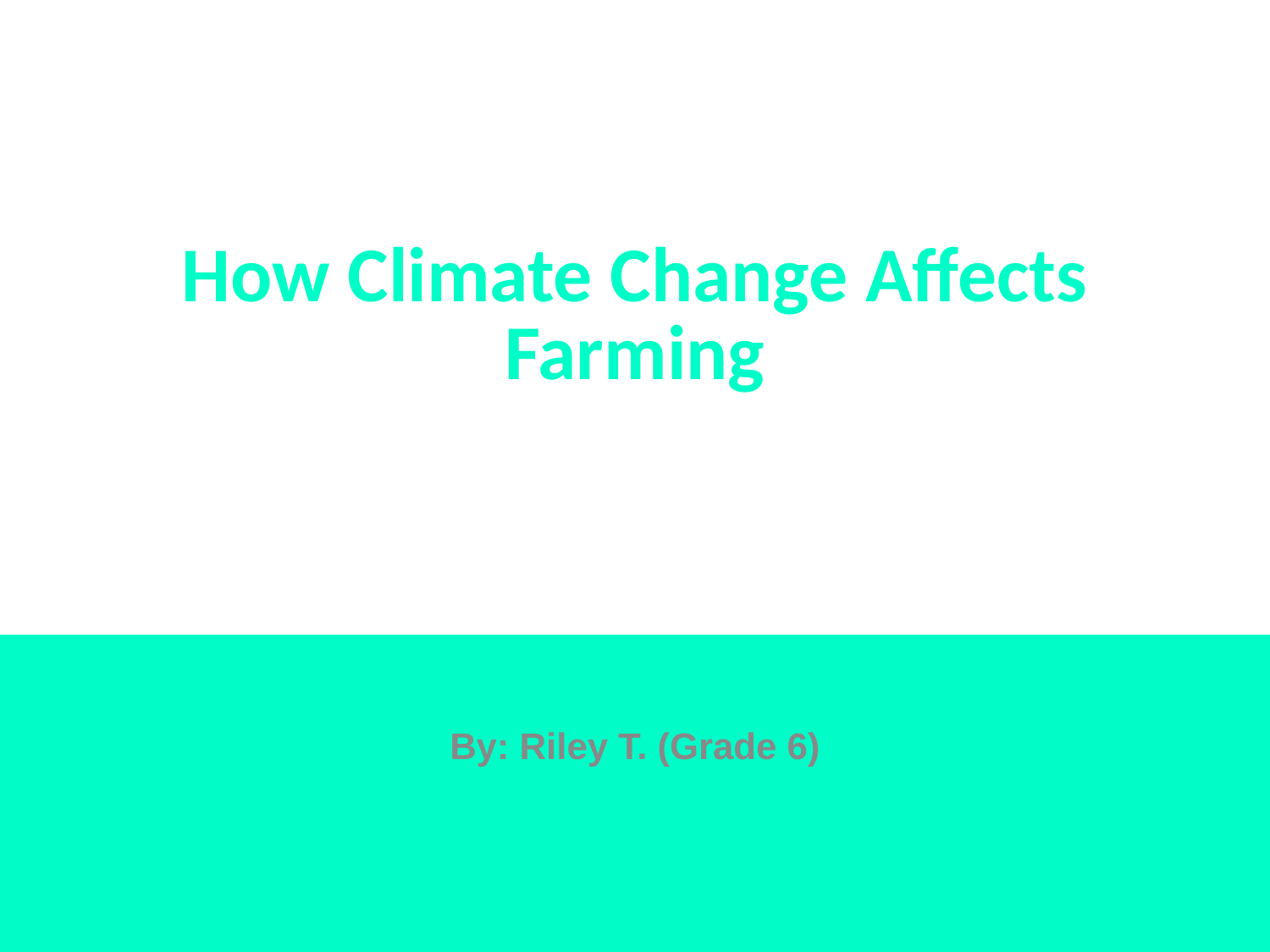

# How Climate Change Affects Farming
By: Riley T. (Grade 6)